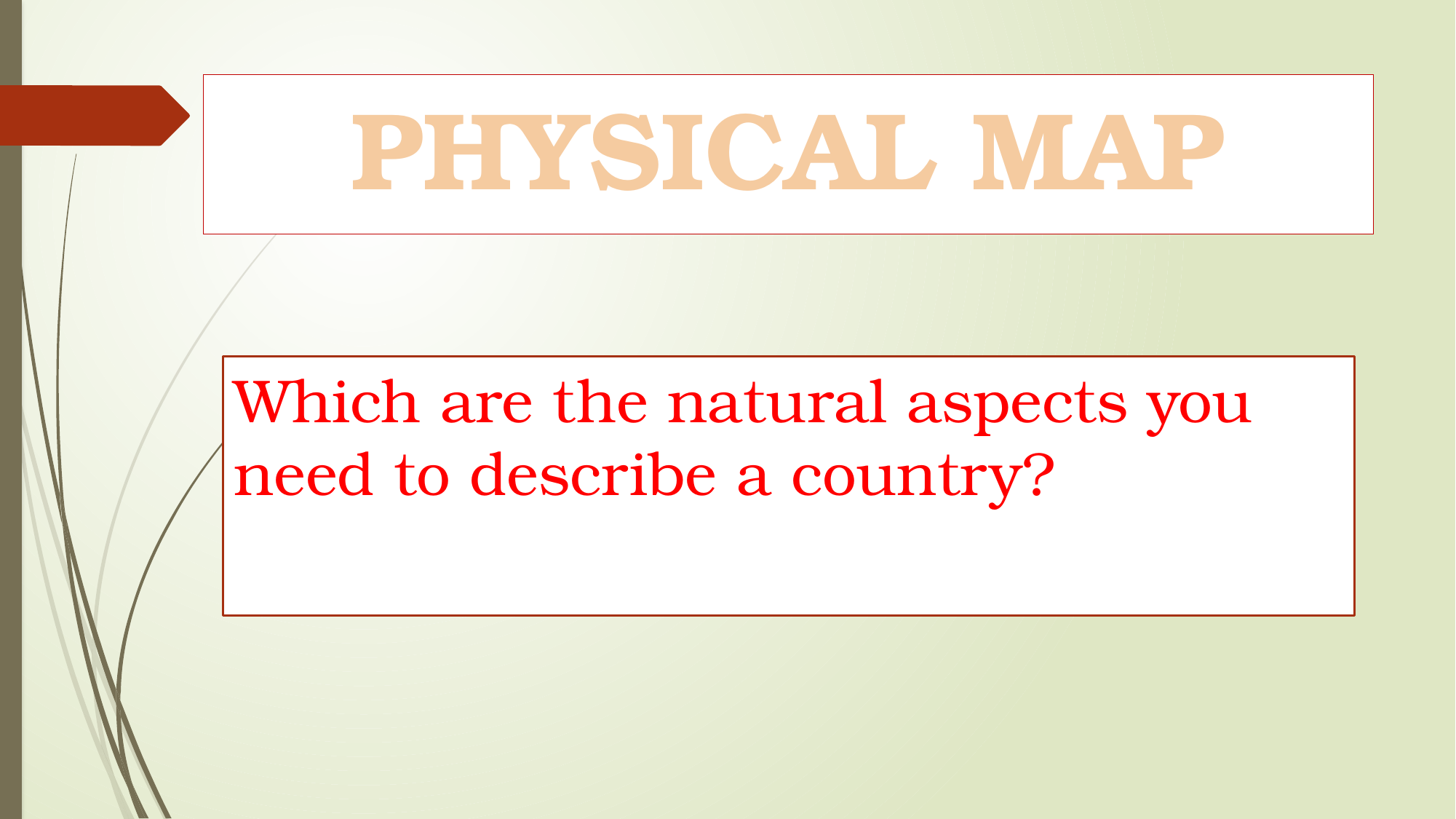

# PHYSICAL MAP
Which are the natural aspects you need to describe a country?